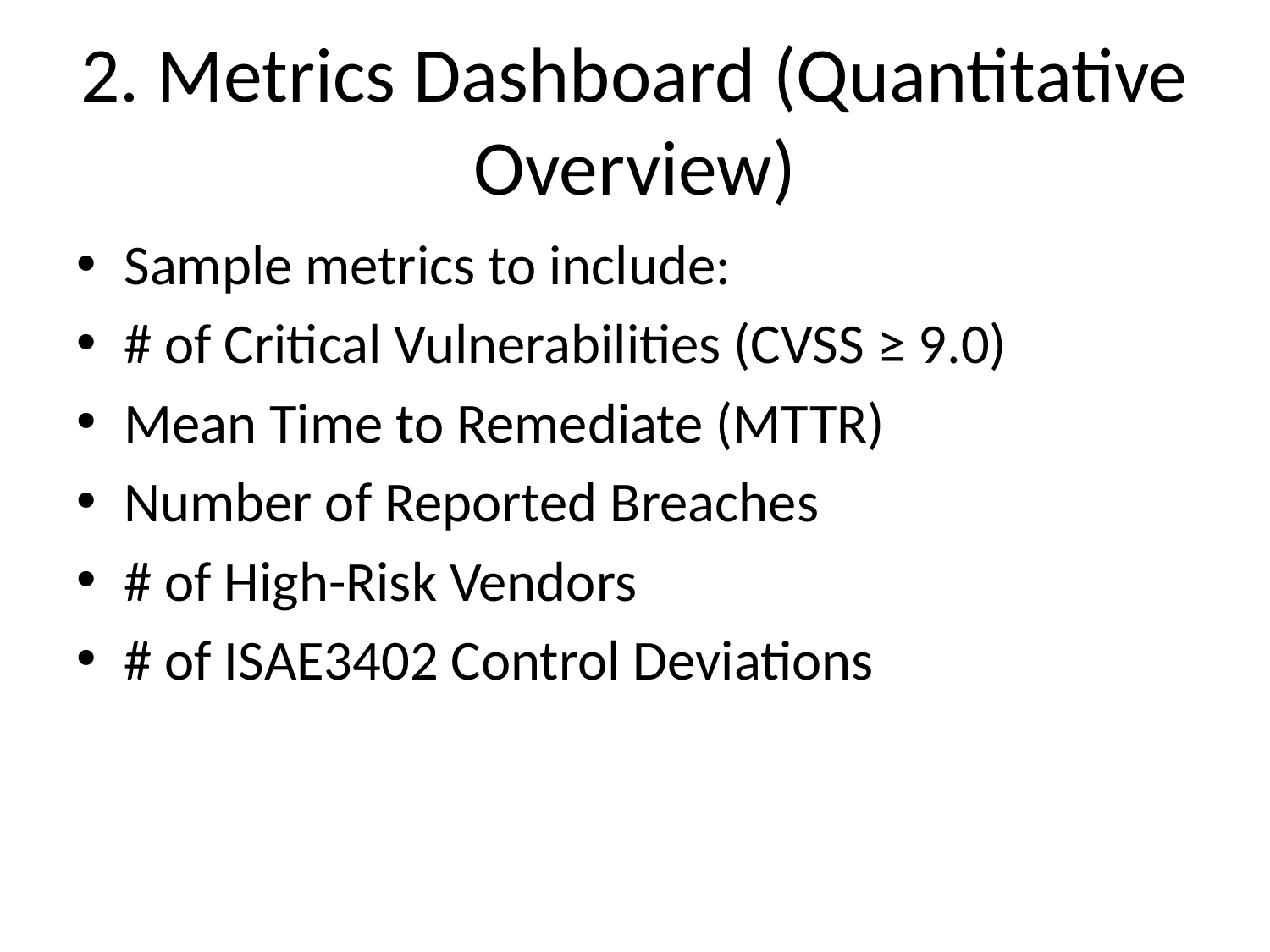

# 2. Metrics Dashboard (Quantitative Overview)
Sample metrics to include:
# of Critical Vulnerabilities (CVSS ≥ 9.0)
Mean Time to Remediate (MTTR)
Number of Reported Breaches
# of High-Risk Vendors
# of ISAE3402 Control Deviations